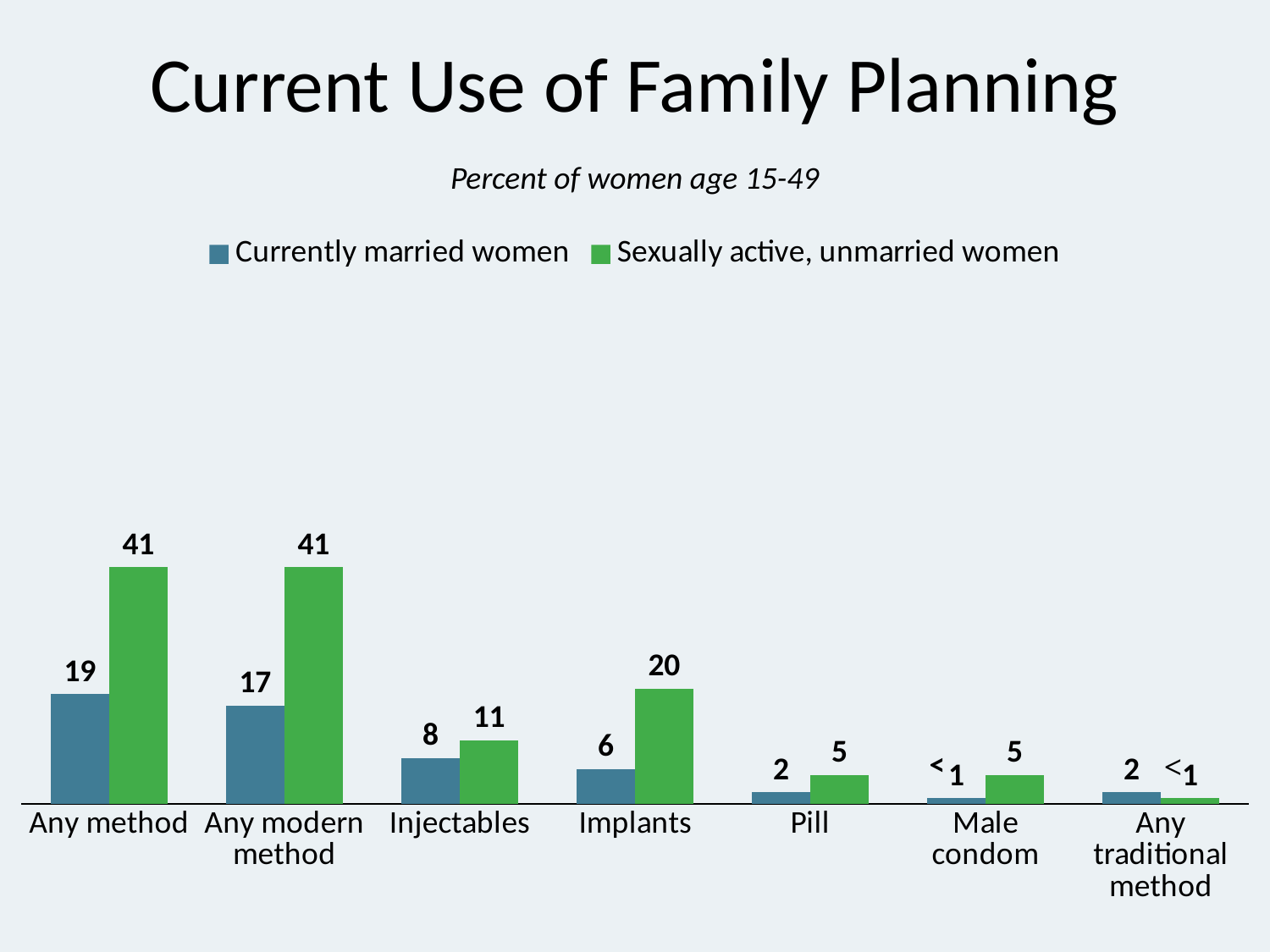

# Current Use of Family Planning
Percent of women age 15-49

### Chart

| Category | Currently married women | Sexually active, unmarried women |
|---|---|---|
| Any method | 19.0 | 41.0 |
| Any modern method | 17.0 | 41.0 |
| Injectables | 8.0 | 11.0 |
| Implants | 6.0 | 20.0 |
| Pill | 2.0 | 5.0 |
| Male condom | 1.0 | 5.0 |
| Any traditional method | 2.0 | 1.0 |